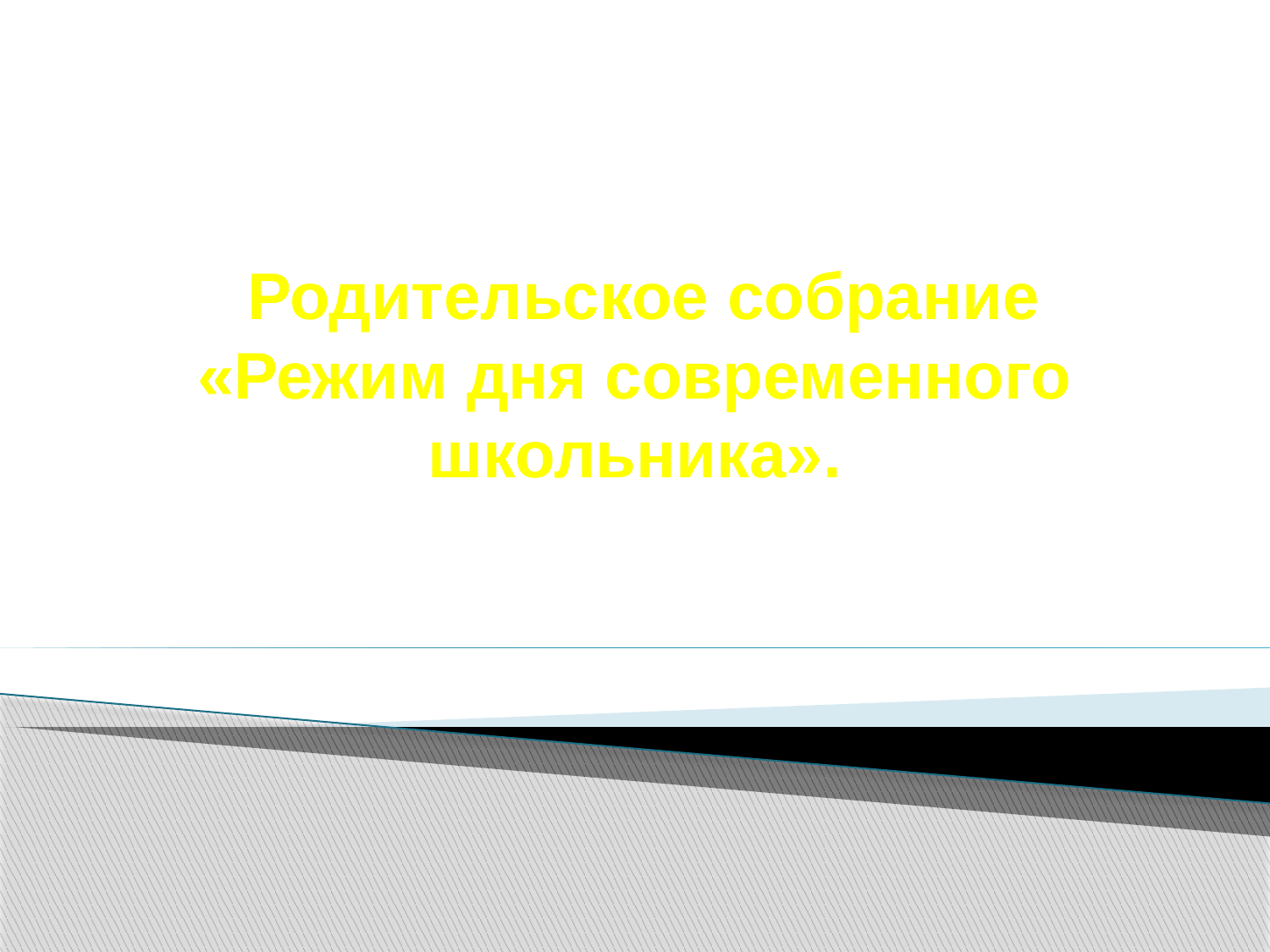

# Родительское собрание «Режим дня современного школьника».